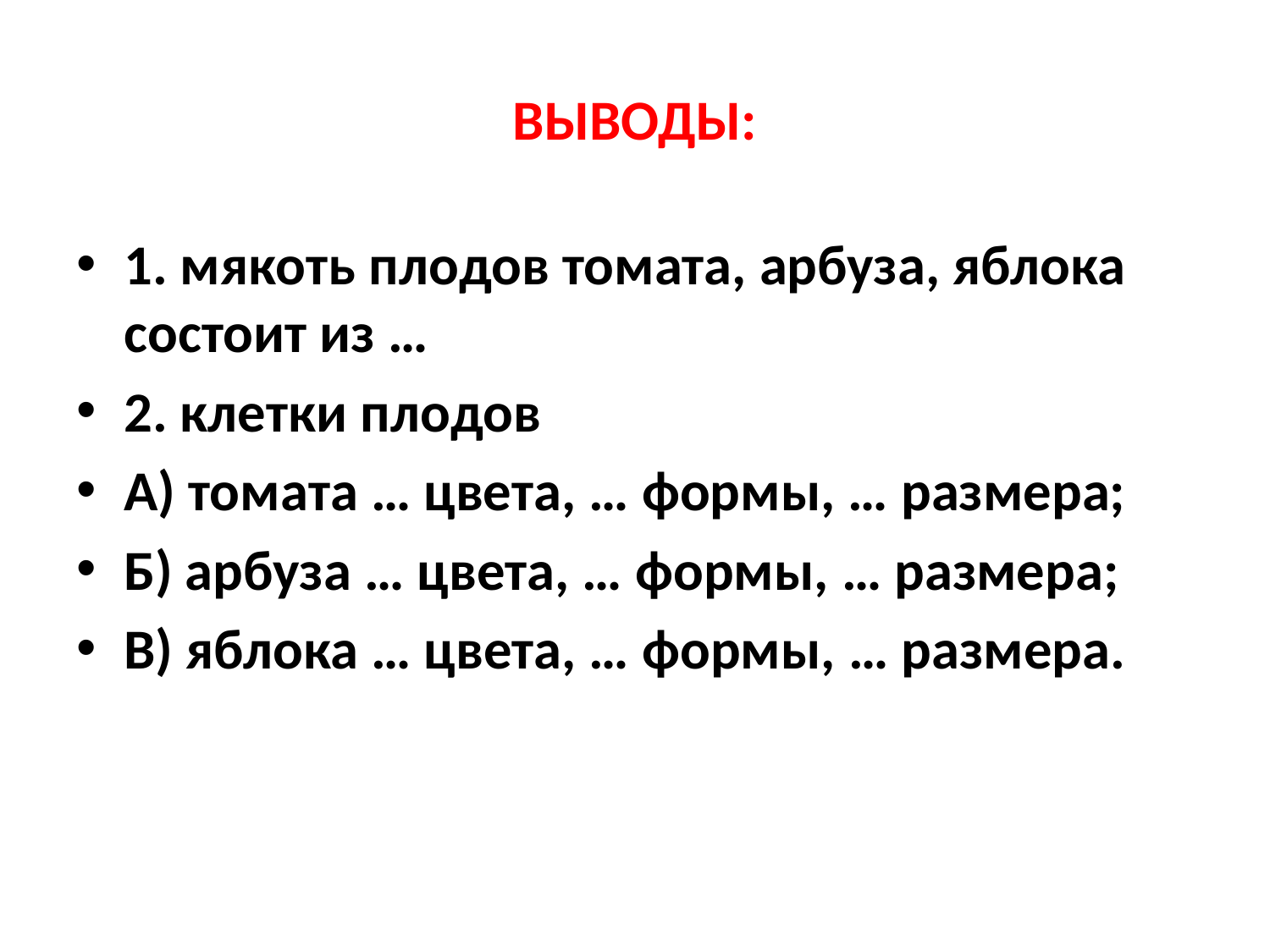

# ВЫВОДЫ:
1. мякоть плодов томата, арбуза, яблока состоит из …
2. клетки плодов
А) томата … цвета, … формы, … размера;
Б) арбуза … цвета, … формы, … размера;
В) яблока … цвета, … формы, … размера.